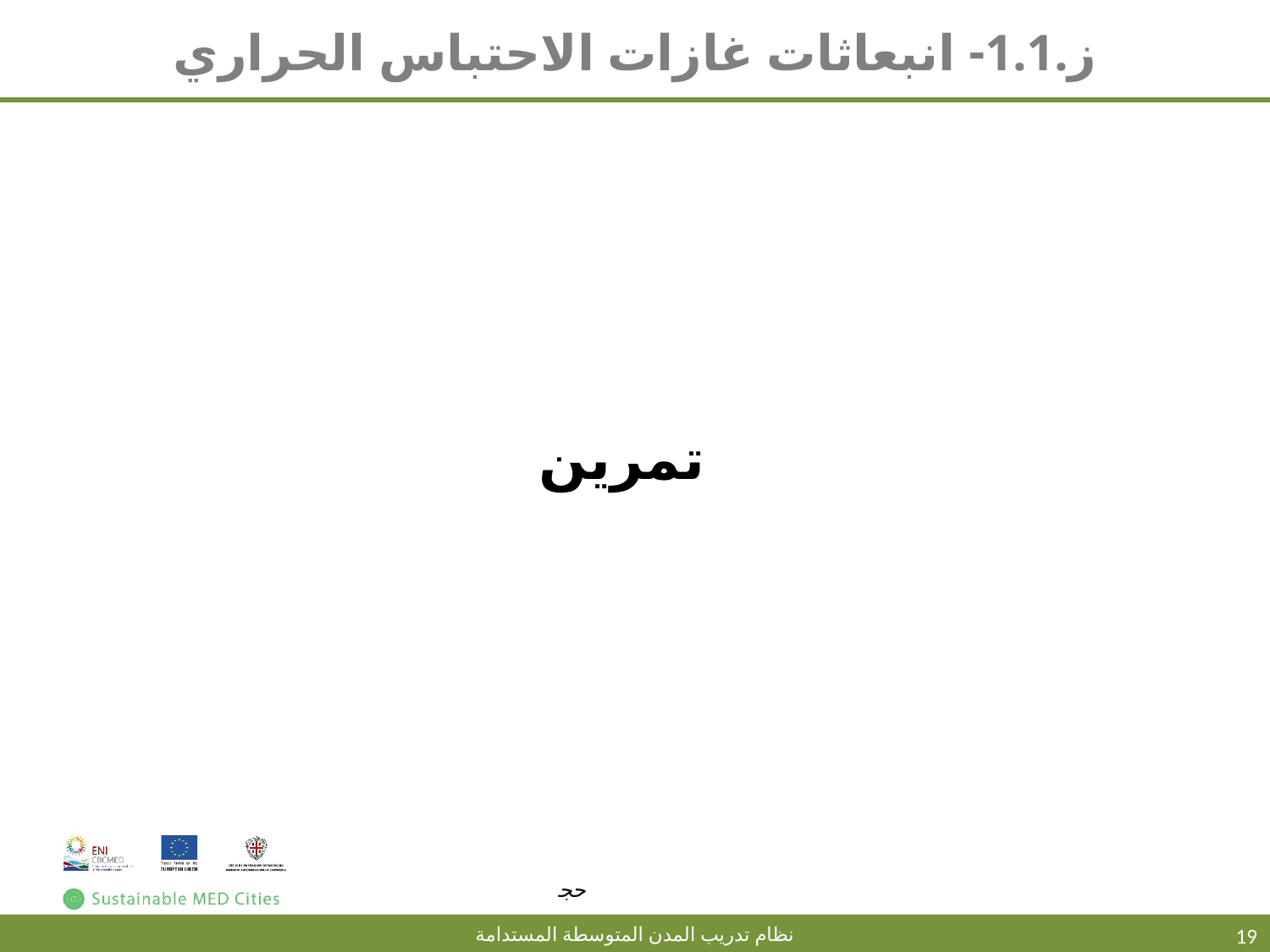

# ز.1.1- انبعاثات غازات الاحتباس الحراري

تمرين

19